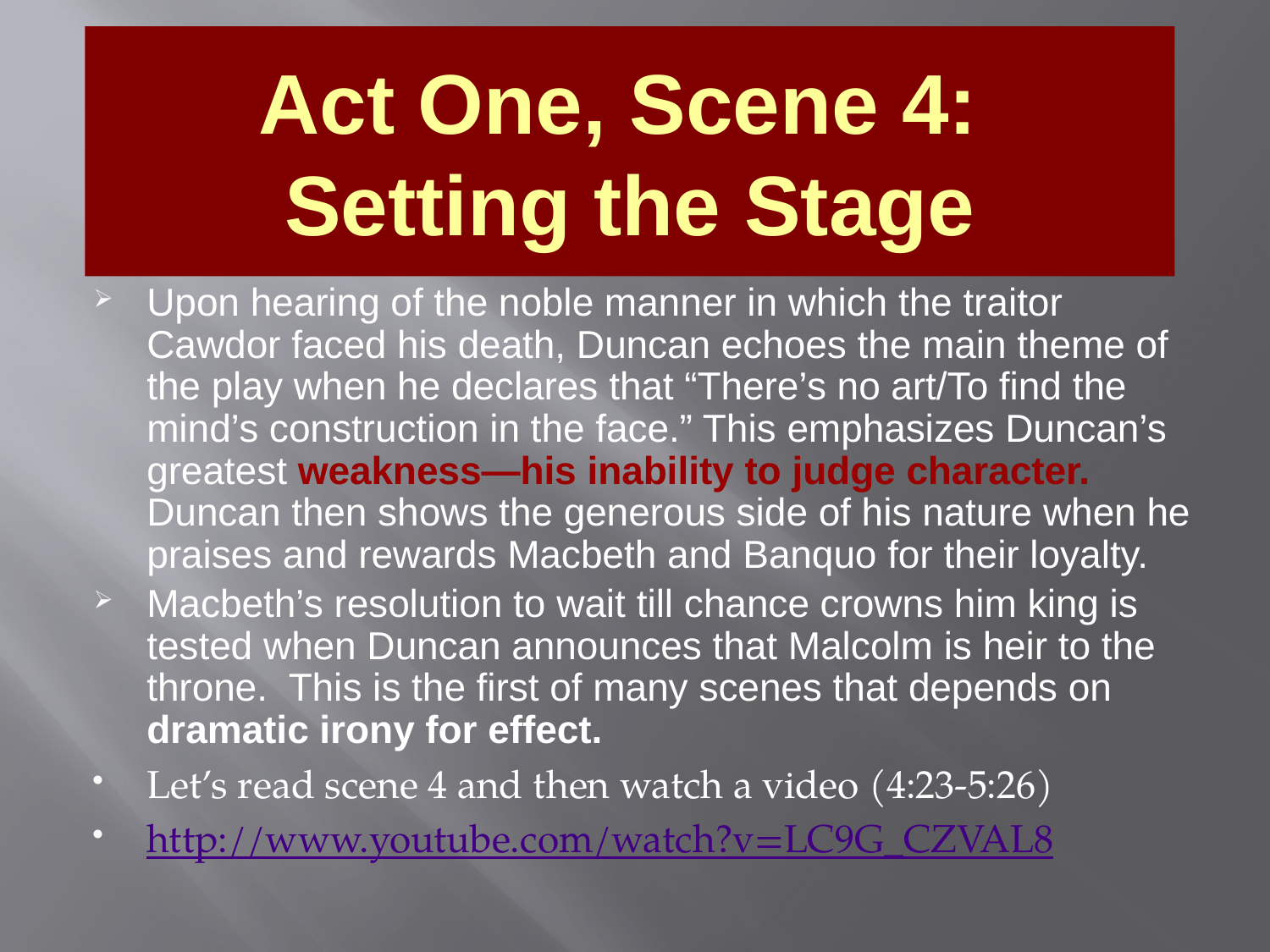

# Act One, Scene 4: Setting the Stage

Upon hearing of the noble manner in which the traitor Cawdor faced his death, Duncan echoes the main theme of the play when he declares that “There’s no art/To find the mind’s construction in the face.” This emphasizes Duncan’s greatest weakness—his inability to judge character.  Duncan then shows the generous side of his nature when he praises and rewards Macbeth and Banquo for their loyalty.
Macbeth’s resolution to wait till chance crowns him king is tested when Duncan announces that Malcolm is heir to the throne.  This is the first of many scenes that depends on dramatic irony for effect.
Let’s read scene 4 and then watch a video (4:23-5:26)
http://www.youtube.com/watch?v=LC9G_CZVAL8